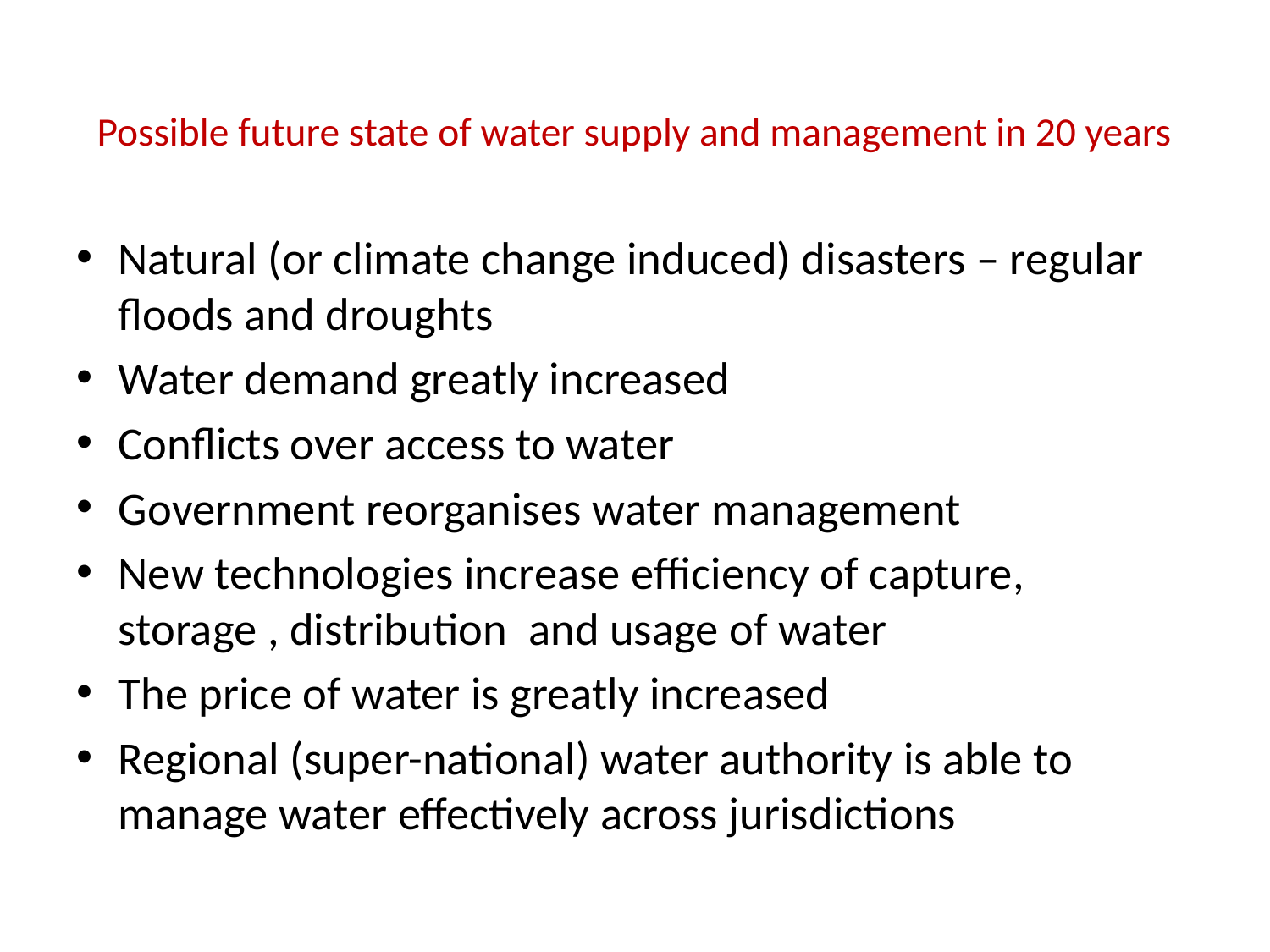

# Possible future state of water supply and management in 20 years
Natural (or climate change induced) disasters – regular floods and droughts
Water demand greatly increased
Conflicts over access to water
Government reorganises water management
New technologies increase efficiency of capture, storage , distribution  and usage of water
The price of water is greatly increased
Regional (super-national) water authority is able to manage water effectively across jurisdictions